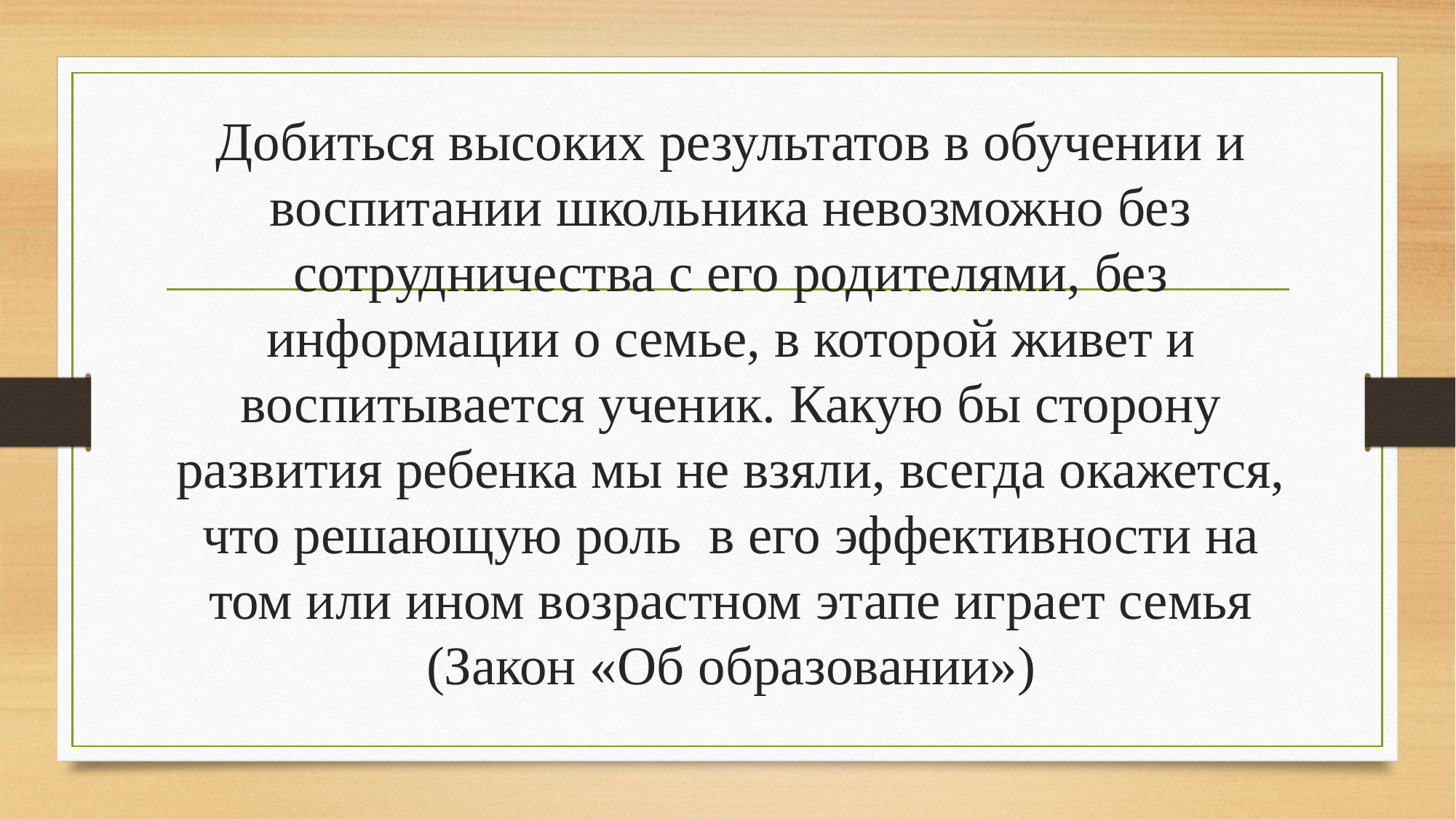

# Добиться высоких результатов в обучении и воспитании школьника невозможно без сотрудничества с его родителями, без информации о семье, в которой живет и воспитывается ученик. Какую бы сторону развития ребенка мы не взяли, всегда окажется, что решающую роль  в его эффективности на том или ином возрастном этапе играет семья (Закон «Об образовании»)